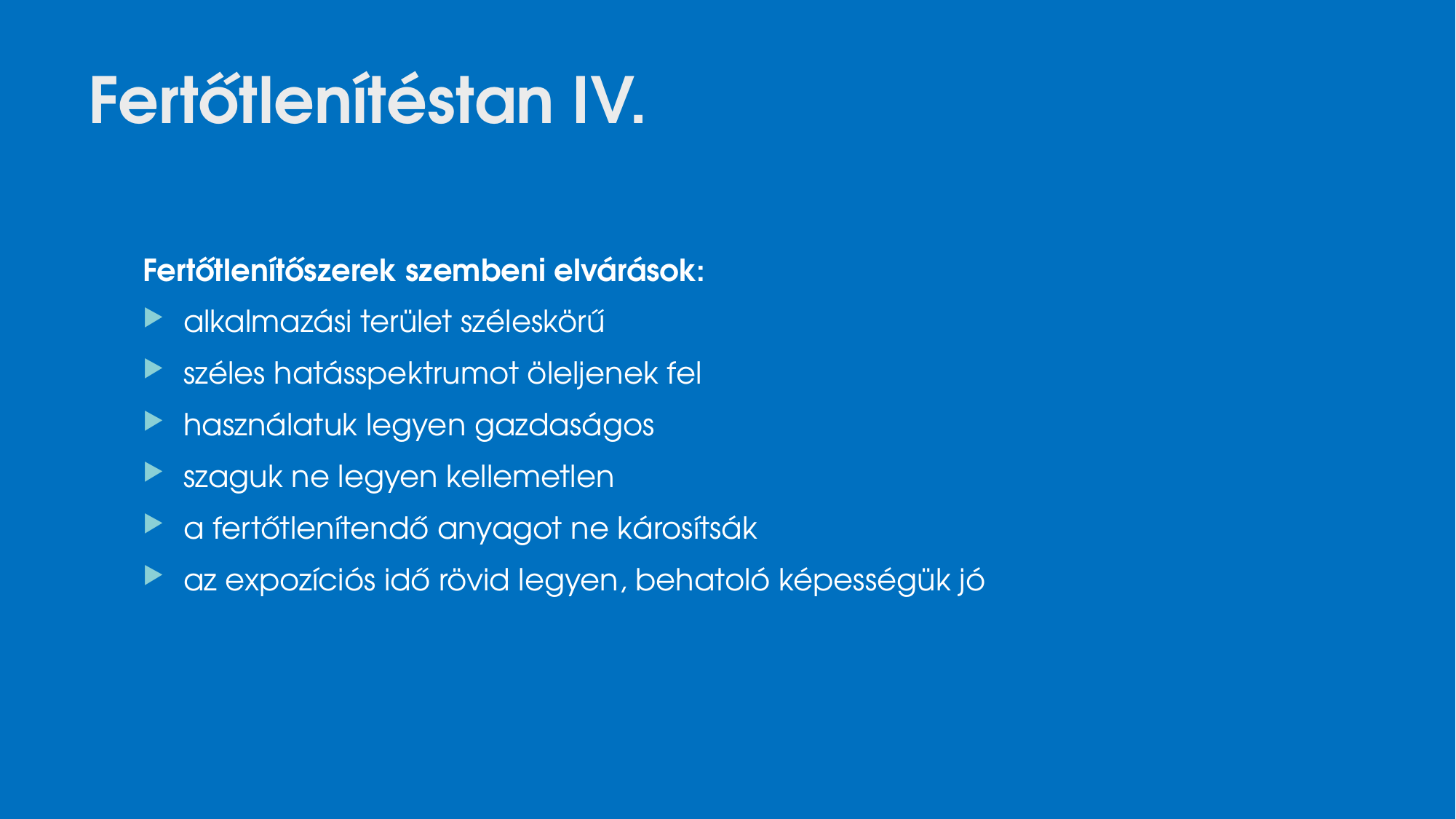

# Fertőtlenítéstan IV.
Fertőtlenítőszerek szembeni elvárások:
alkalmazási terület széleskörű
széles hatásspektrumot öleljenek fel
használatuk legyen gazdaságos
szaguk ne legyen kellemetlen
a fertőtlenítendő anyagot ne károsítsák
az expozíciós idő rövid legyen, behatoló képességük jó